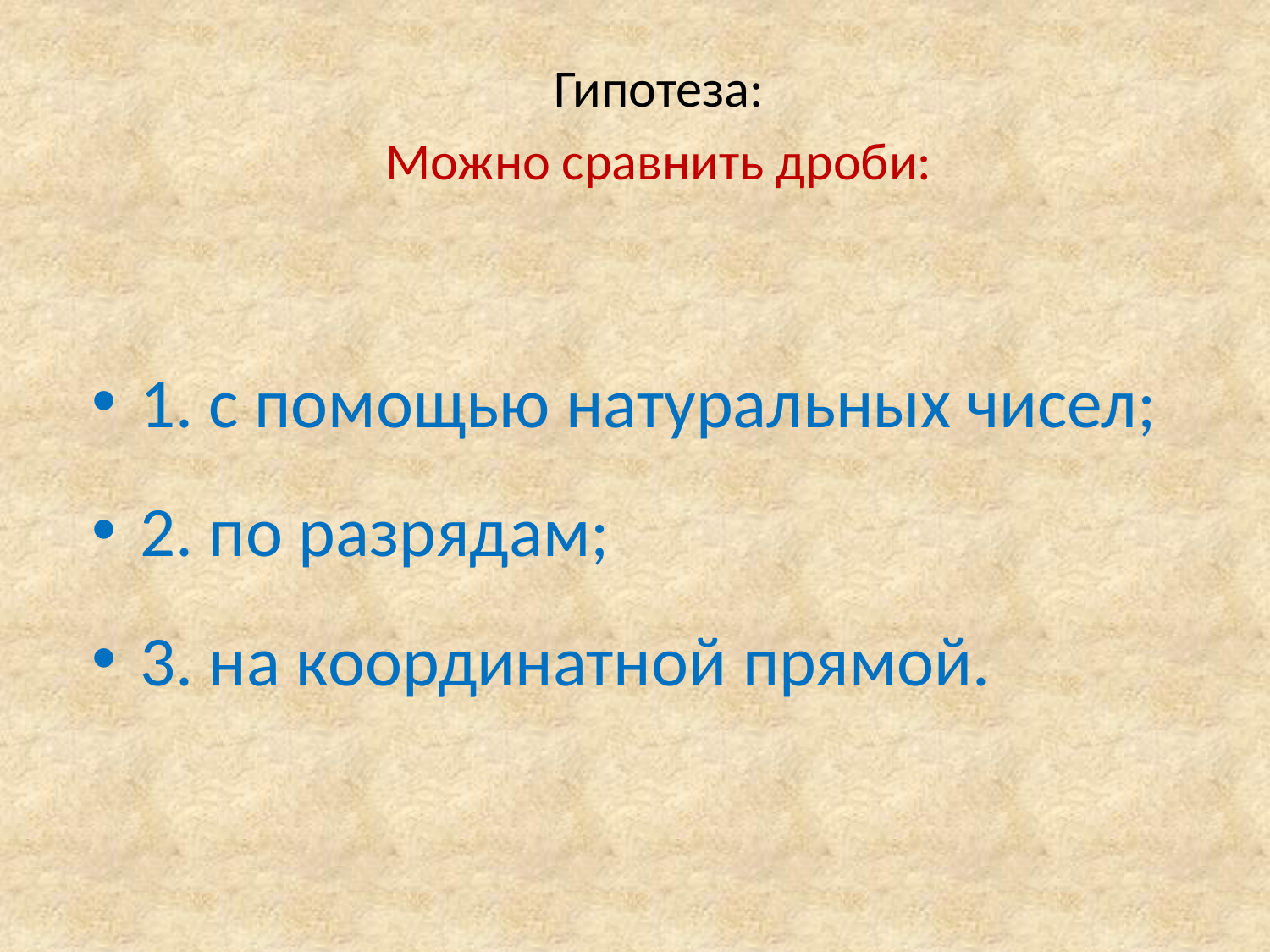

# Гипотеза: Можно сравнить дроби:

1. с помощью натуральных чисел;
2. по разрядам;
3. на координатной прямой.